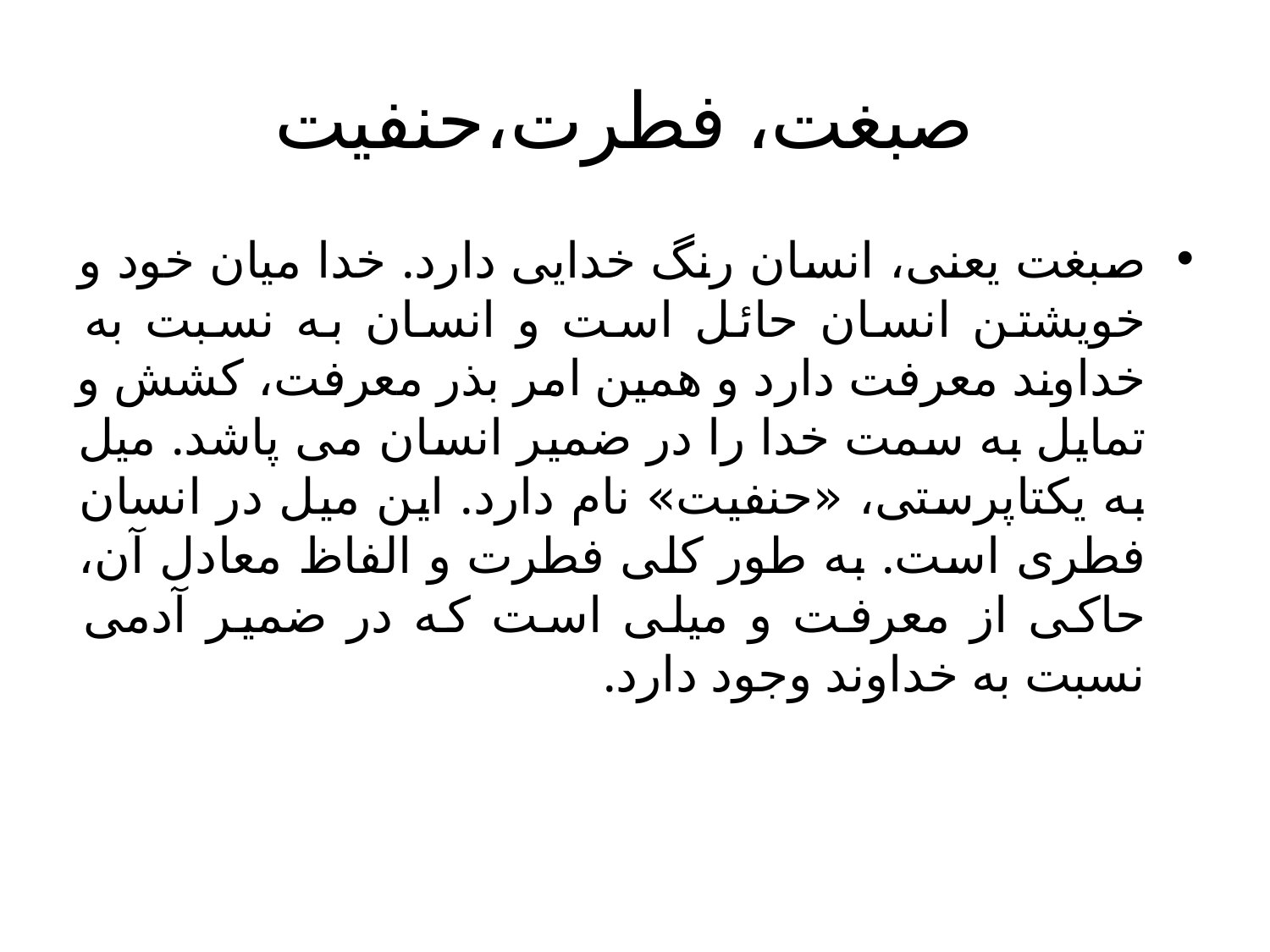

# صبغت، فطرت،حنفیت
صبغت یعنی، انسان رنگ خدایی دارد. خدا میان خود و خویشتن انسان حائل است و انسان به نسبت به خداوند معرفت دارد و همین امر بذر معرفت، کشش و تمایل به سمت خدا را در ضمیر انسان می پاشد. میل به یکتاپرستی، «حنفیت» نام دارد. این میل در انسان فطری است. به طور کلی فطرت و الفاظ معادل آن، حاکی از معرفت و میلی است که در ضمیر آدمی نسبت به خداوند وجود دارد.